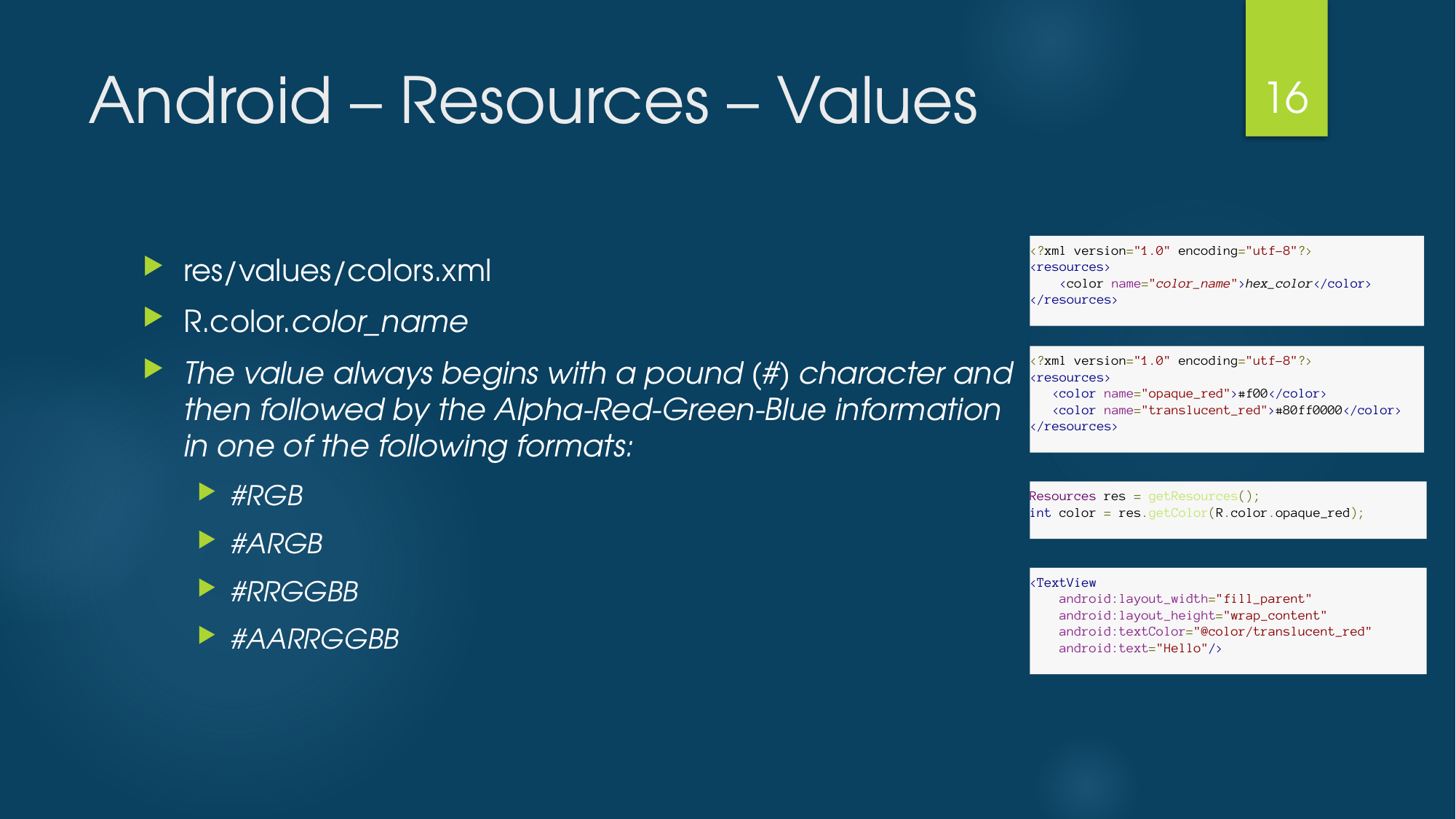

16
# Android – Resources – Values
<?xml version="1.0" encoding="utf-8"?>
<resources>
    <color name="color_name">hex_color</color>
</resources>
res/values/colors.xml
R.color.color_name
The value always begins with a pound (#) character and then followed by the Alpha-Red-Green-Blue information in one of the following formats:
#RGB
#ARGB
#RRGGBB
#AARRGGBB

<?xml version="1.0" encoding="utf-8"?>
<resources>
   <color name="opaque_red">#f00</color>
   <color name="translucent_red">#80ff0000</color>
</resources>
Resources res = getResources();
int color = res.getColor(R.color.opaque_red);
<TextView
    android:layout_width="fill_parent"
    android:layout_height="wrap_content"
    android:textColor="@color/translucent_red"
    android:text="Hello"/>